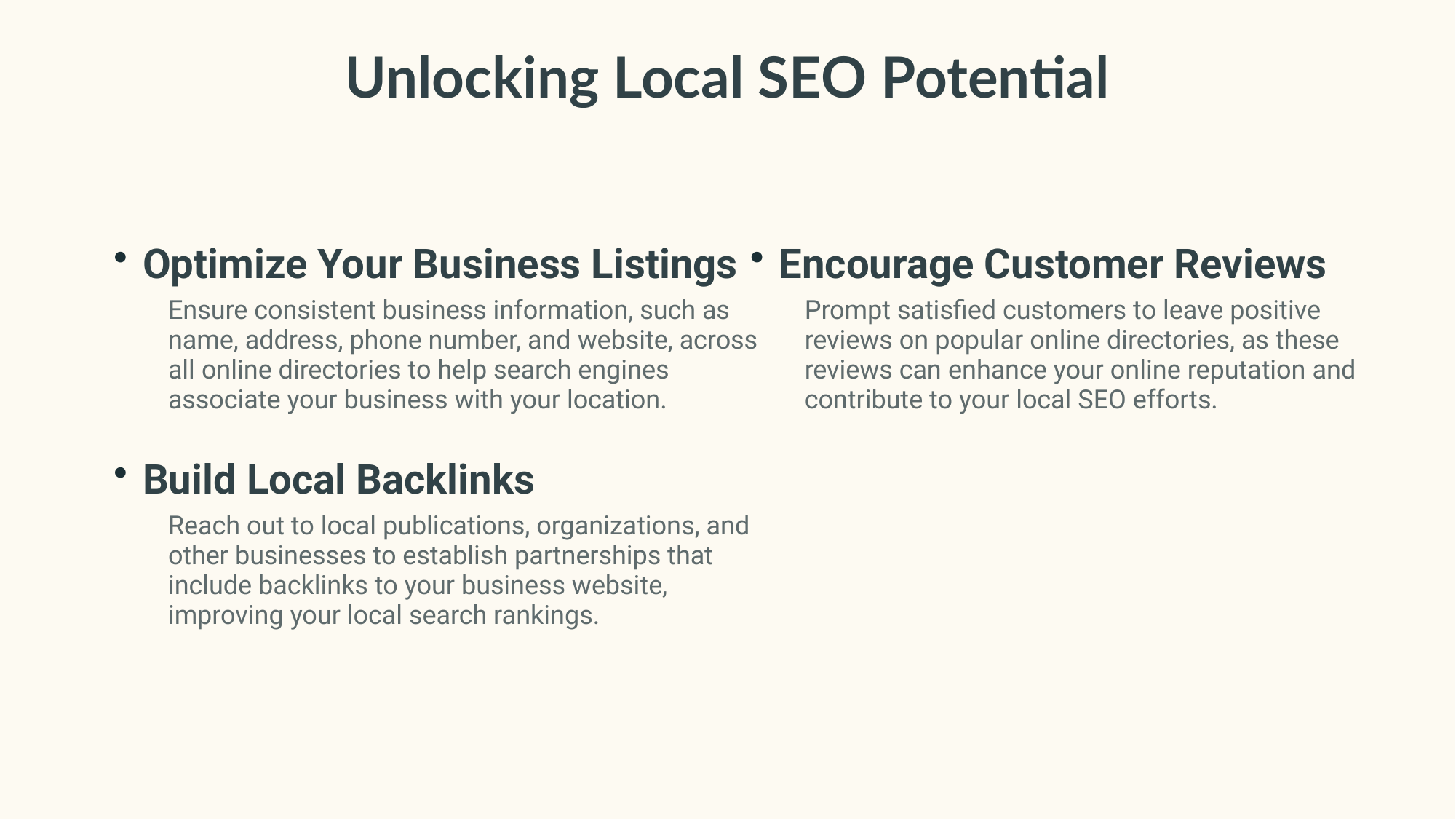

Unlocking Local SEO Potential
Optimize Your Business Listings
Ensure consistent business information, such as name, address, phone number, and website, across all online directories to help search engines associate your business with your location.
Build Local Backlinks
Reach out to local publications, organizations, and other businesses to establish partnerships that include backlinks to your business website, improving your local search rankings.
Encourage Customer Reviews
Prompt satisfied customers to leave positive reviews on popular online directories, as these reviews can enhance your online reputation and contribute to your local SEO efforts.